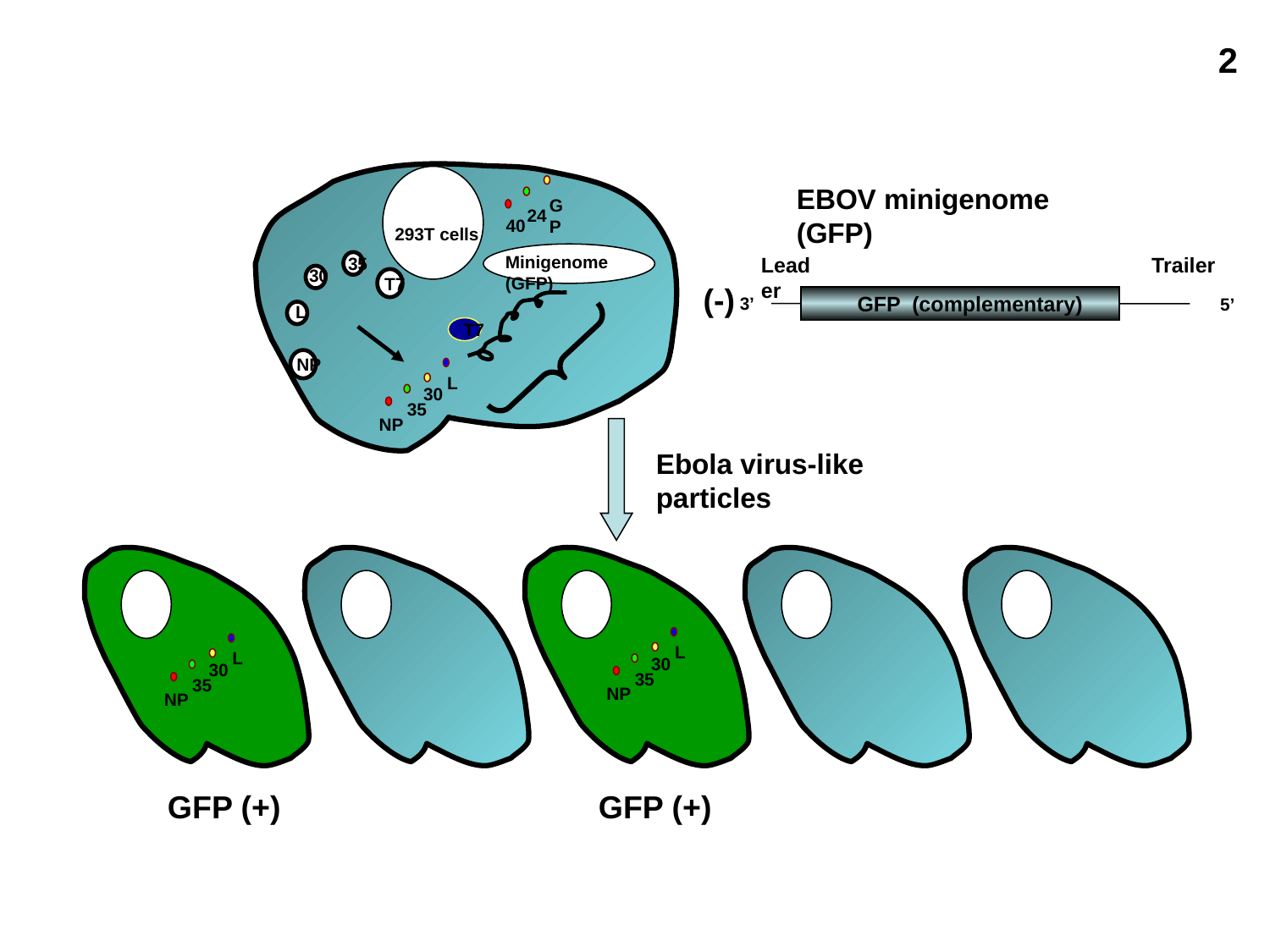

2

EBOV minigenome (GFP)

GP
24

40
293T cells

Minigenome (GFP)
Leader
Trailer
35

30

T7

(-)
GFP  (complementary)
3’
5’

L

T7
NP

L

30

35

NP

Ebola virus-like
particles

L

30

35

NP

L

30

35

NP
GFP (+)
GFP (+)